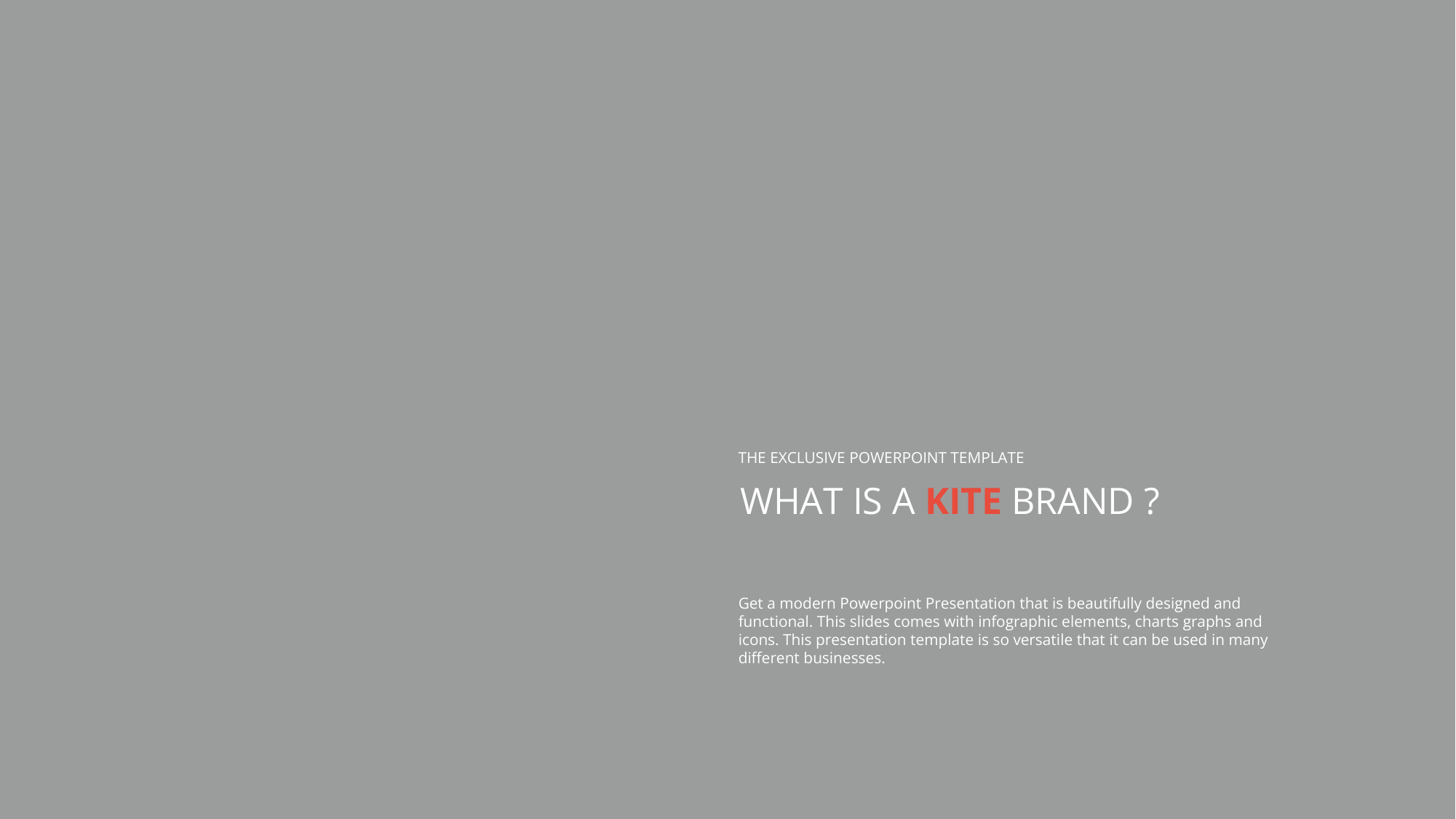

THE EXCLUSIVE POWERPOINT TEMPLATE
WHAT IS A KITE BRAND ?
Get a modern Powerpoint Presentation that is beautifully designed and functional. This slides comes with infographic elements, charts graphs and icons. This presentation template is so versatile that it can be used in many different businesses.